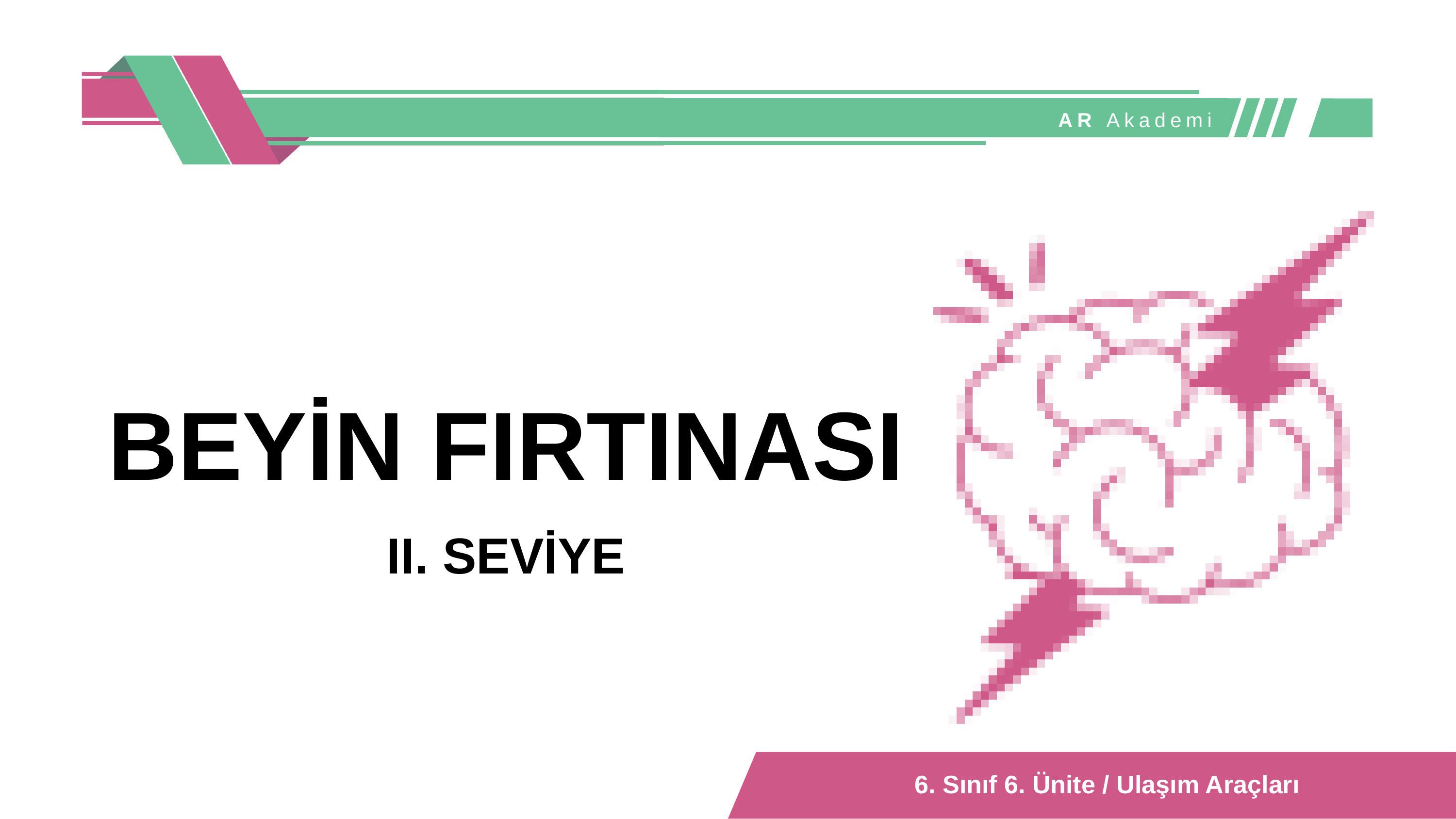

AR Akademi

BEYİN FIRTINASI
II. SEVİYE

6. Sınıf 6. Ünite / Ulaşım Araçları